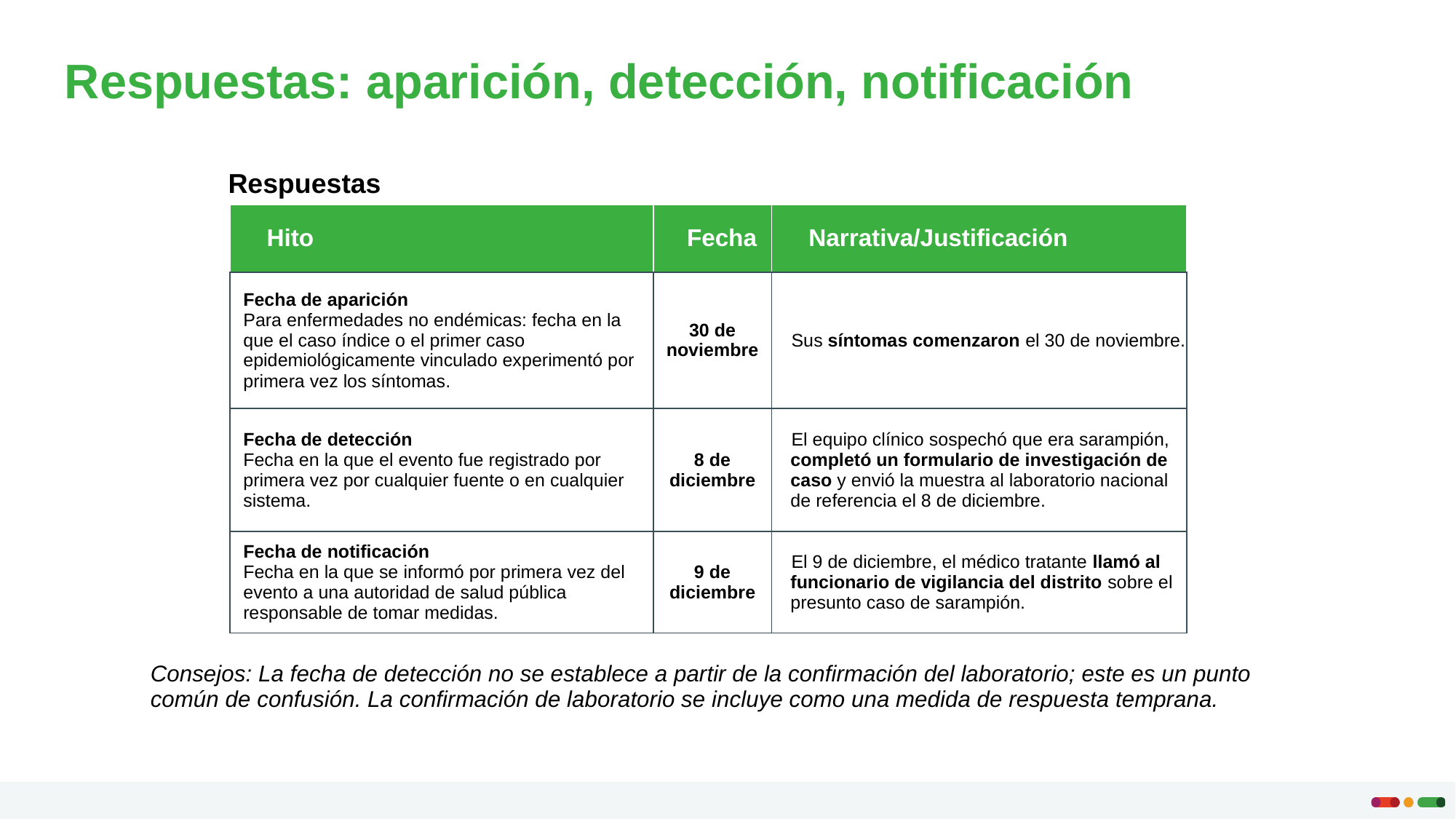

# Respuestas: aparición, detección, notificación
Respuestas
| Hito | Fecha | Narrativa/Justificación |
| --- | --- | --- |
| Fecha de aparición Para enfermedades no endémicas: fecha en la que el caso índice o el primer caso epidemiológicamente vinculado experimentó por primera vez los síntomas. | 30 de noviembre | Sus síntomas comenzaron el 30 de noviembre. |
| Fecha de detección Fecha en la que el evento fue registrado por primera vez por cualquier fuente o en cualquier sistema. | 8 de diciembre | El equipo clínico sospechó que era sarampión, completó un formulario de investigación de caso y envió la muestra al laboratorio nacional de referencia el 8 de diciembre. |
| Fecha de notificación Fecha en la que se informó por primera vez del evento a una autoridad de salud pública responsable de tomar medidas. | 9 de diciembre | El 9 de diciembre, el médico tratante llamó al funcionario de vigilancia del distrito sobre el presunto caso de sarampión. |
Consejos: La fecha de detección no se establece a partir de la confirmación del laboratorio; este es un punto común de confusión. La confirmación de laboratorio se incluye como una medida de respuesta temprana.